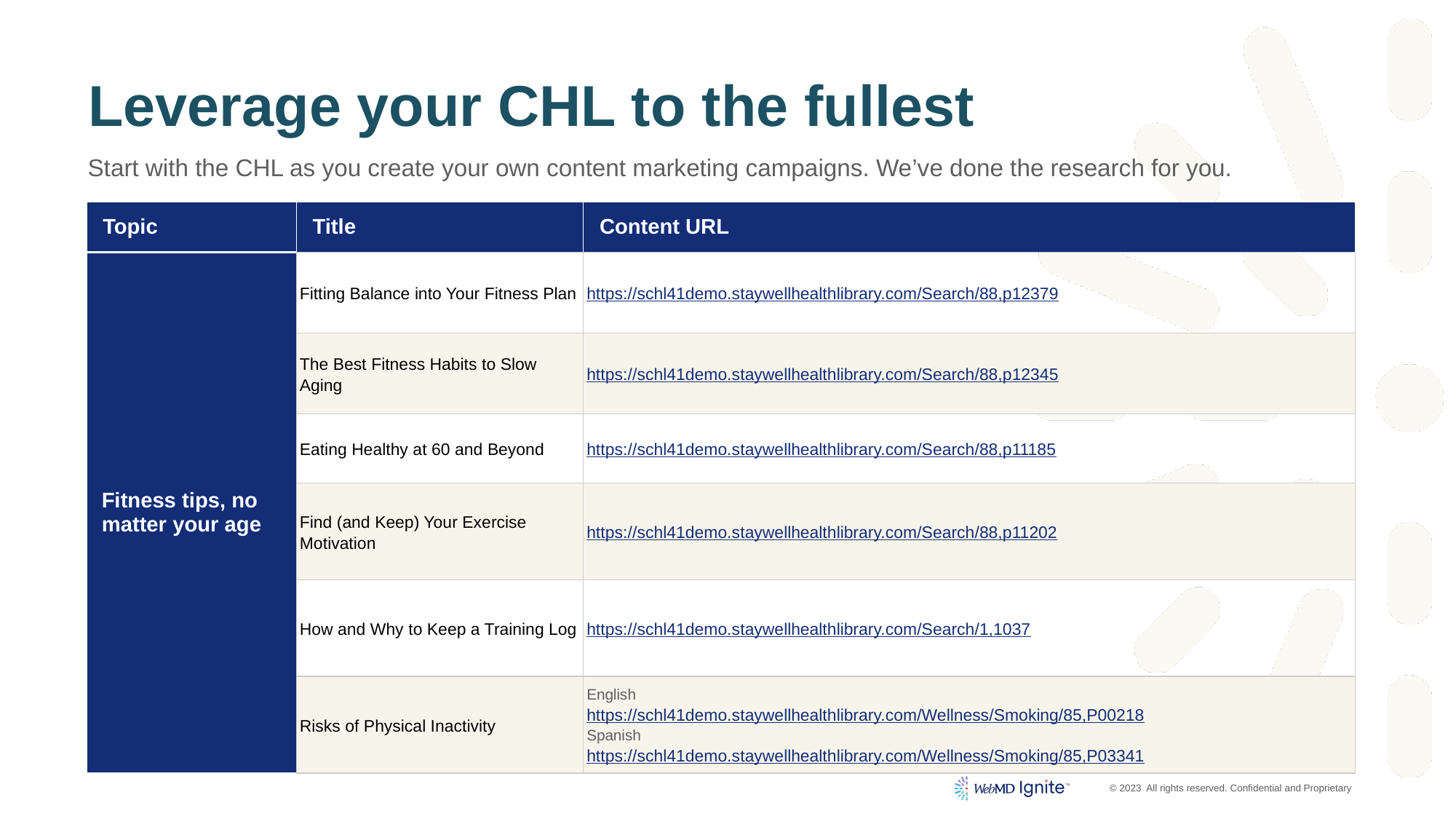

# Leverage your CHL to the fullest
Start with the CHL as you create your own content marketing campaigns. We’ve done the research for you.
| Topic | Title | Content URL |
| --- | --- | --- |
| Fitness tips, no matter your age | Fitting Balance into Your Fitness Plan | https://schl41demo.staywellhealthlibrary.com/Search/88,p12379 |
|  | The Best Fitness Habits to Slow Aging | https://schl41demo.staywellhealthlibrary.com/Search/88,p12345 |
|  | Eating Healthy at 60 and Beyond | https://schl41demo.staywellhealthlibrary.com/Search/88,p11185 |
|  | Find (and Keep) Your Exercise Motivation | https://schl41demo.staywellhealthlibrary.com/Search/88,p11202 |
|  | How and Why to Keep a Training Log | https://schl41demo.staywellhealthlibrary.com/Search/1,1037 |
|  | Risks of Physical Inactivity | English https://schl41demo.staywellhealthlibrary.com/Wellness/Smoking/85,P00218 Spanish https://schl41demo.staywellhealthlibrary.com/Wellness/Smoking/85,P03341 |